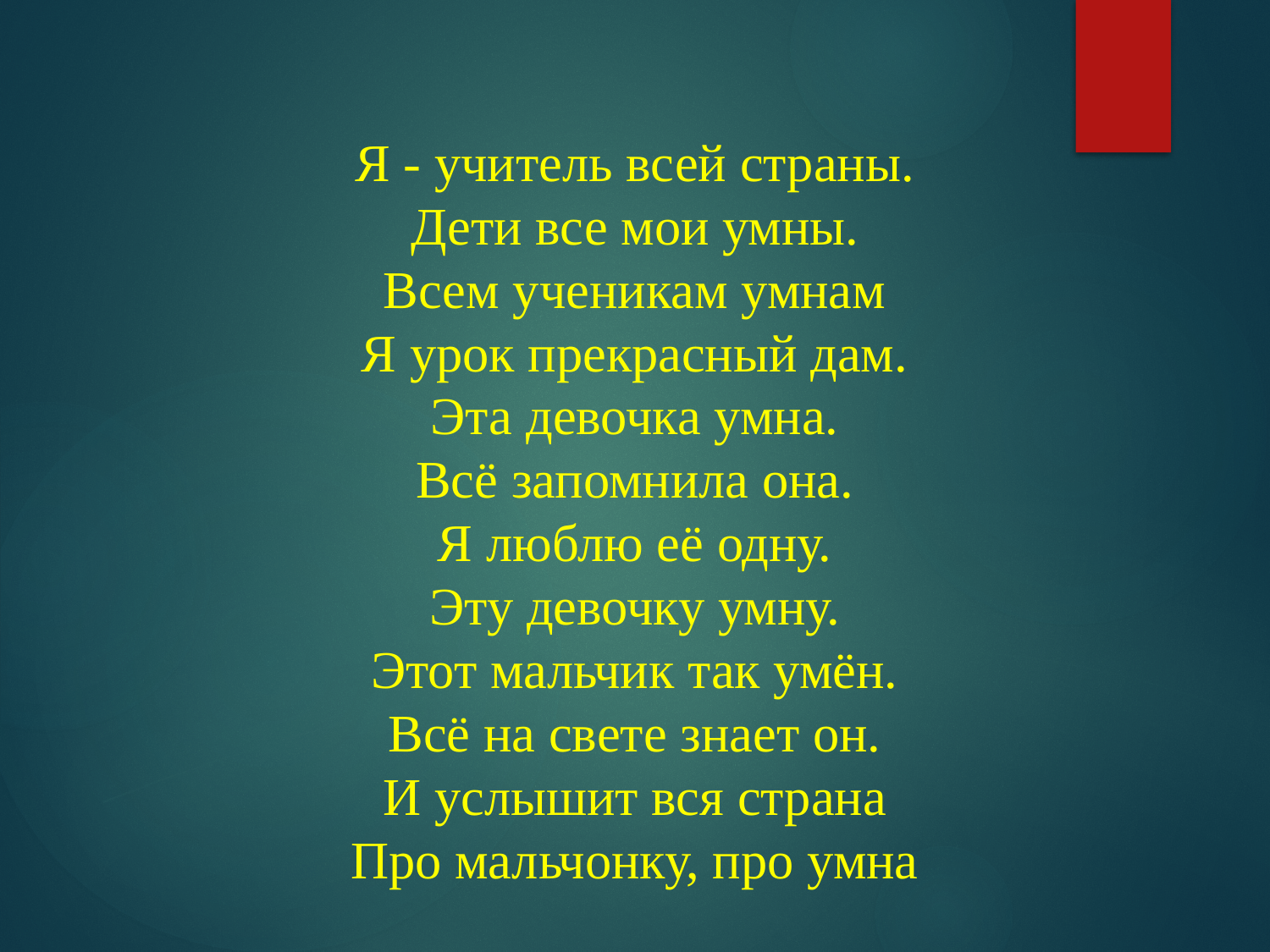

# Я - учитель всей страны. Дети все мои умны. Всем ученикам умнам Я урок прекрасный дам. Эта девочка умна. Всё запомнила она. Я люблю её одну. Эту девочку умну. Этот мальчик так умён. Всё на свете знает он. И услышит вся страна Про мальчонку, про умна